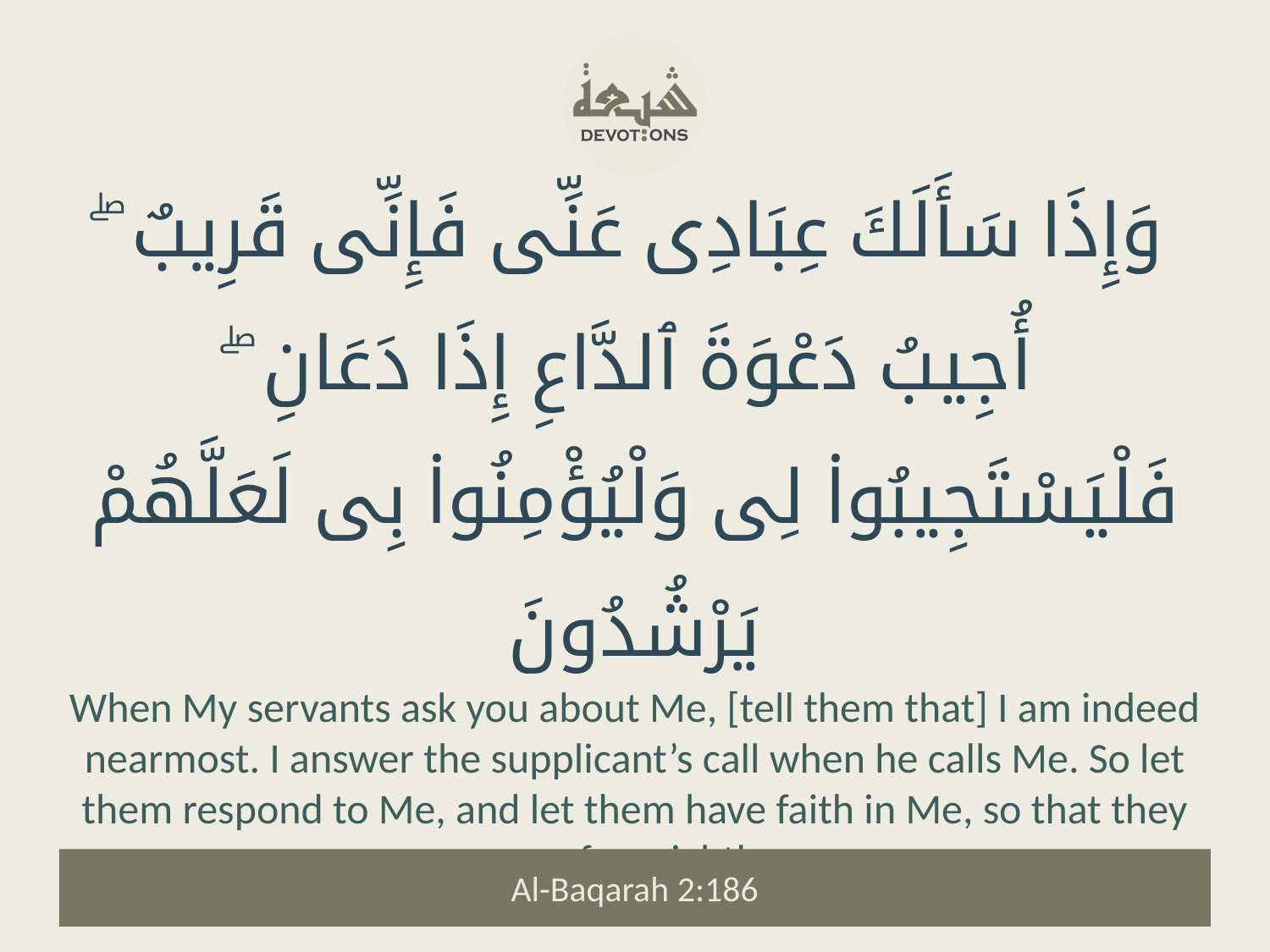

وَإِذَا سَأَلَكَ عِبَادِى عَنِّى فَإِنِّى قَرِيبٌ ۖ أُجِيبُ دَعْوَةَ ٱلدَّاعِ إِذَا دَعَانِ ۖ فَلْيَسْتَجِيبُوا۟ لِى وَلْيُؤْمِنُوا۟ بِى لَعَلَّهُمْ يَرْشُدُونَ
When My servants ask you about Me, [tell them that] I am indeed nearmost. I answer the supplicant’s call when he calls Me. So let them respond to Me, and let them have faith in Me, so that they may fare rightly.
Al-Baqarah 2:186